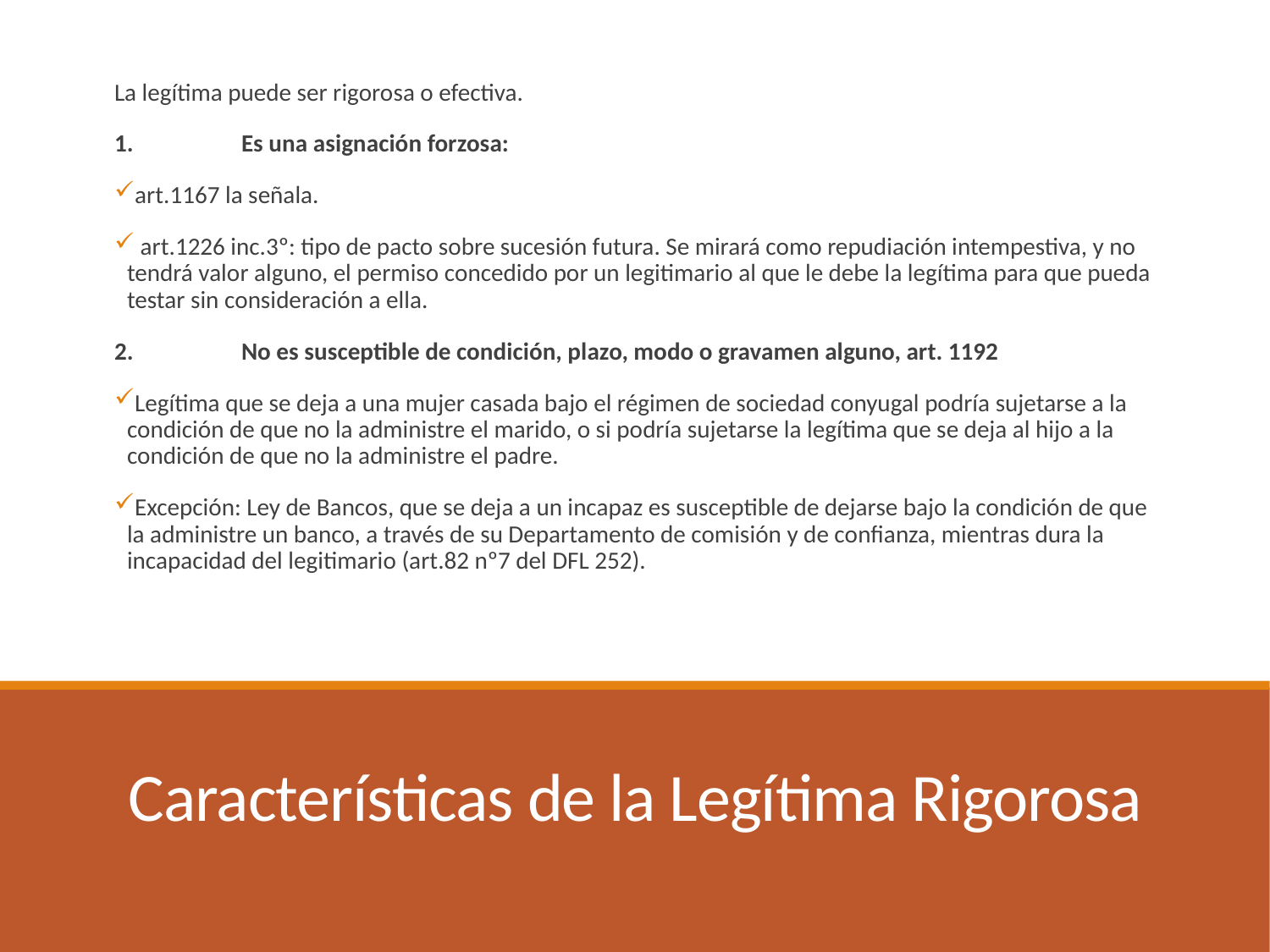

La legítima puede ser rigorosa o efectiva.
1.	Es una asignación forzosa:
art.1167 la señala.
 art.1226 inc.3º: tipo de pacto sobre sucesión futura. Se mirará como repudiación intempestiva, y no tendrá valor alguno, el permiso concedido por un legitimario al que le debe la legítima para que pueda testar sin consideración a ella.
2.	No es susceptible de condición, plazo, modo o gravamen alguno, art. 1192
Legítima que se deja a una mujer casada bajo el régimen de sociedad conyugal podría sujetarse a la condición de que no la administre el marido, o si podría sujetarse la legítima que se deja al hijo a la condición de que no la administre el padre.
Excepción: Ley de Bancos, que se deja a un incapaz es susceptible de dejarse bajo la condición de que la administre un banco, a través de su Departamento de comisión y de confianza, mientras dura la incapacidad del legitimario (art.82 nº7 del DFL 252).

# Características de la Legítima Rigorosa